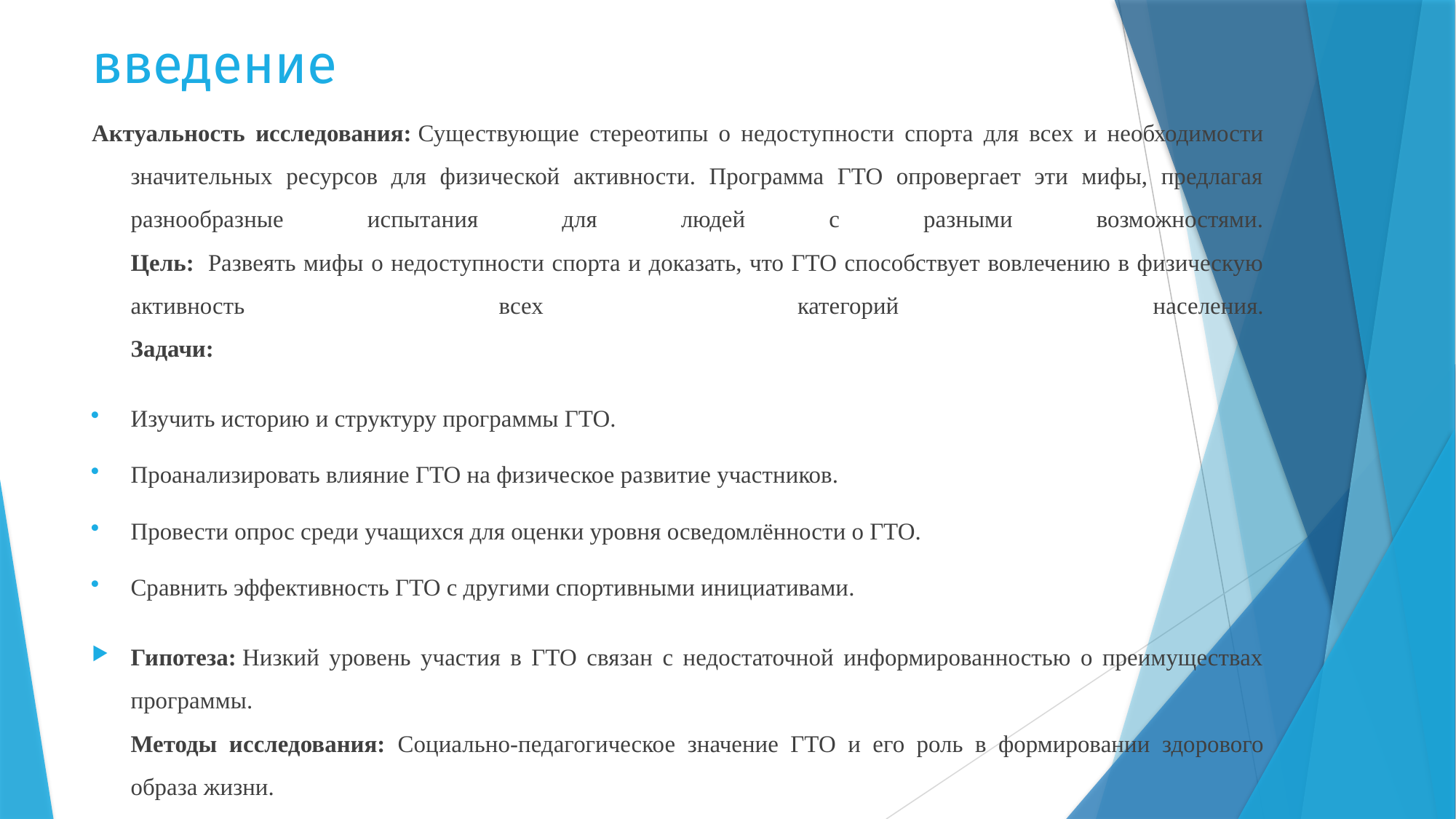

# введение
Актуальность исследования: Существующие стереотипы о недоступности спорта для всех и необходимости значительных ресурсов для физической активности. Программа ГТО опровергает эти мифы, предлагая разнообразные испытания для людей с разными возможностями.
Цель:  Развеять мифы о недоступности спорта и доказать, что ГТО способствует вовлечению в физическую активность всех категорий населения.
Задачи:
Изучить историю и структуру программы ГТО.
Проанализировать влияние ГТО на физическое развитие участников.
Провести опрос среди учащихся для оценки уровня осведомлённости о ГТО.
Сравнить эффективность ГТО с другими спортивными инициативами.
Гипотеза: Низкий уровень участия в ГТО связан с недостаточной информированностью о преимуществах программы.
Методы исследования: Социально-педагогическое значение ГТО и его роль в формировании здорового образа жизни.